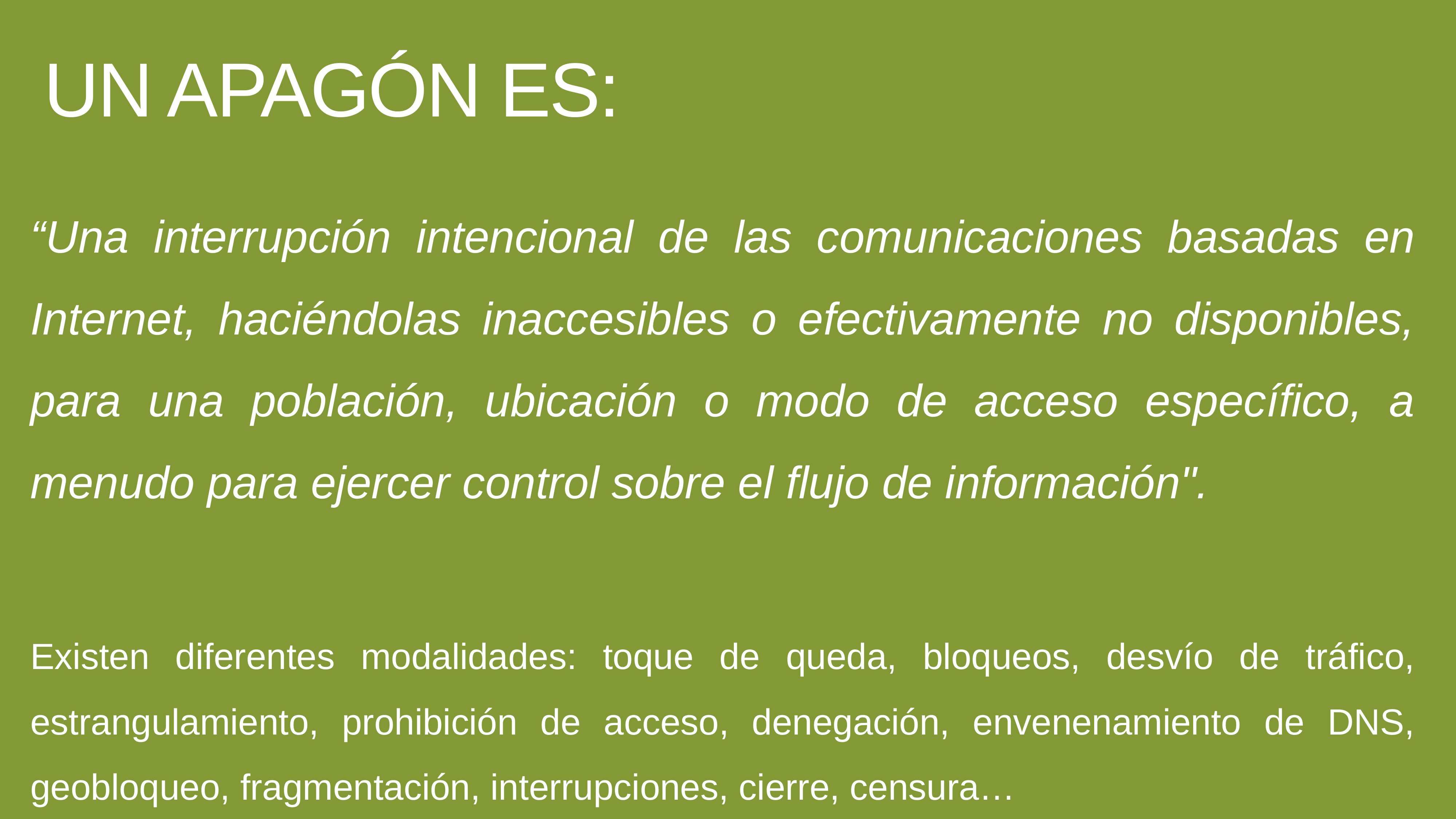

# Un APAGÓN ES:
“Una interrupción intencional de las comunicaciones basadas en Internet, haciéndolas inaccesibles o efectivamente no disponibles, para una población, ubicación o modo de acceso específico, a menudo para ejercer control sobre el flujo de información".

Existen diferentes modalidades: toque de queda, bloqueos, desvío de tráfico, estrangulamiento, prohibición de acceso, denegación, envenenamiento de DNS, geobloqueo, fragmentación, interrupciones, cierre, censura…